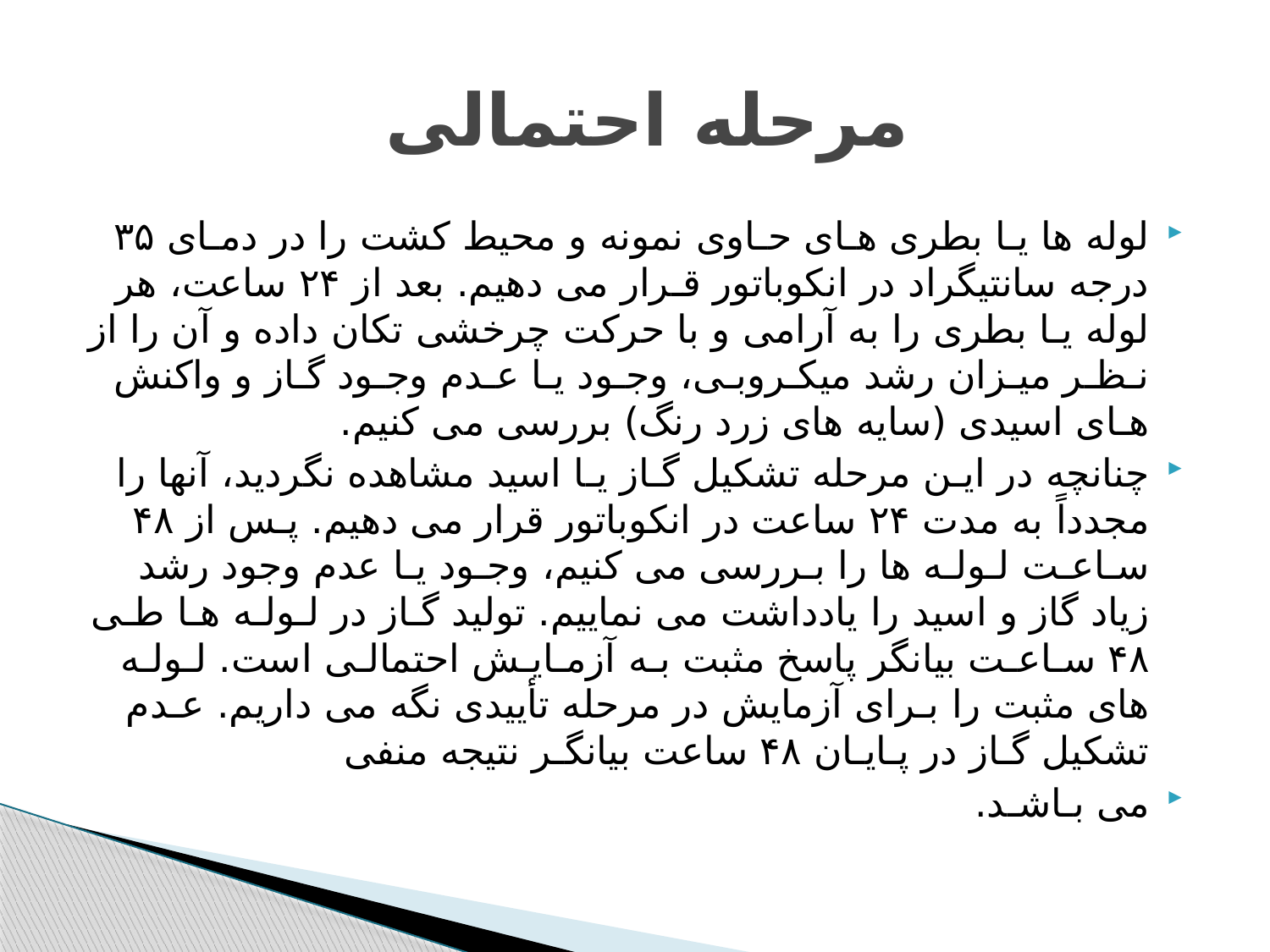

# مرحله احتمالی
لوله ها یـا بطری هـای حـاوی نمونه و محیط کشت را در دمـای ۳۵ درجه سانتیگراد در انکوباتور قـرار می دهیم. بعد از ۲۴ ساعت، هر لوله یـا بطری را به آرامی و با حرکت چرخشی تکان داده و آن را از نـظـر میـزان رشد میکـروبـی، وجـود یـا عـدم وجـود گـاز و واکنش هـای اسیدی (سایه های زرد رنگ) بررسی می کنیم.
چنانچه در ایـن مرحله تشکیل گـاز یـا اسید مشاهده نگردید، آنها را مجدداً به مدت ۲۴ ساعت در انکوباتور قرار می دهیم. پـس از ۴۸ سـاعـت لـولـه ها را بـررسی می کنیم، وجـود یـا عدم وجود رشد زیاد گاز و اسید را یادداشت می نماییم. تولید گـاز در لـولـه هـا طـی ۴۸ سـاعـت بیانگر پاسخ مثبت بـه آزمـایـش احتمالـی است. لـولـه های مثبت را بـرای آزمایش در مرحله تأییدی نگه می داریم. عـدم تشکیل گـاز در پـایـان ۴۸ ساعت بیانگـر نتیجه منفی
می بـاشـد.